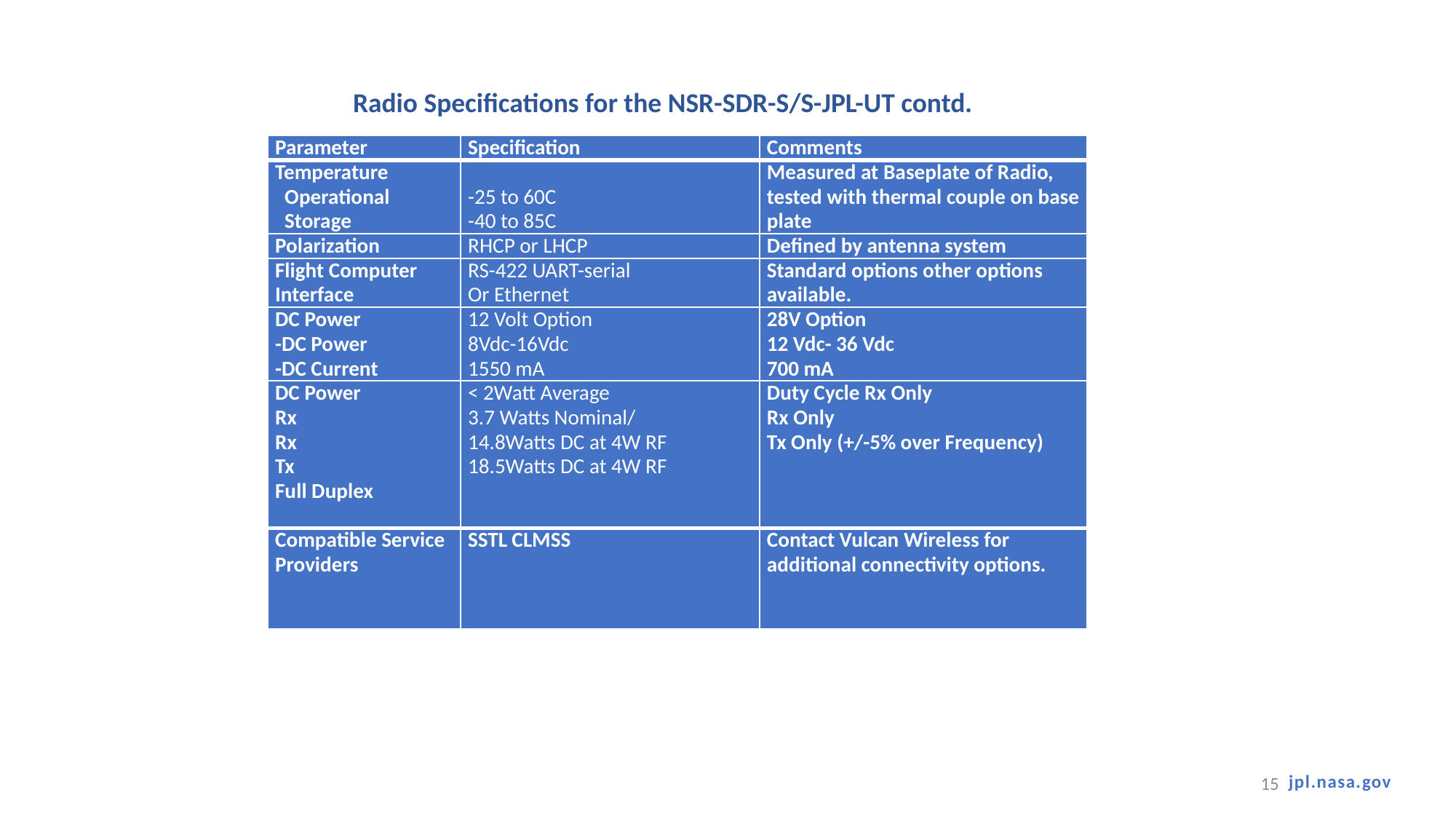

Radio Specifications for the NSR-SDR-S/S-JPL-UT contd.
| Parameter | Specification | Comments |
| --- | --- | --- |
| Temperature Operational Storage | -25 to 60C -40 to 85C | Measured at Baseplate of Radio, tested with thermal couple on base plate |
| Polarization | RHCP or LHCP | Defined by antenna system |
| Flight Computer Interface | RS-422 UART-serial Or Ethernet | Standard options other options available. |
| DC Power -DC Power -DC Current | 12 Volt Option 8Vdc-16Vdc 1550 mA | 28V Option 12 Vdc- 36 Vdc 700 mA |
| DC Power Rx Rx Tx Full Duplex | < 2Watt Average 3.7 Watts Nominal/ 14.8Watts DC at 4W RF 18.5Watts DC at 4W RF | Duty Cycle Rx Only Rx Only Tx Only (+/-5% over Frequency) |
| Compatible Service Providers | SSTL CLMSS | Contact Vulcan Wireless for additional connectivity options. |
15